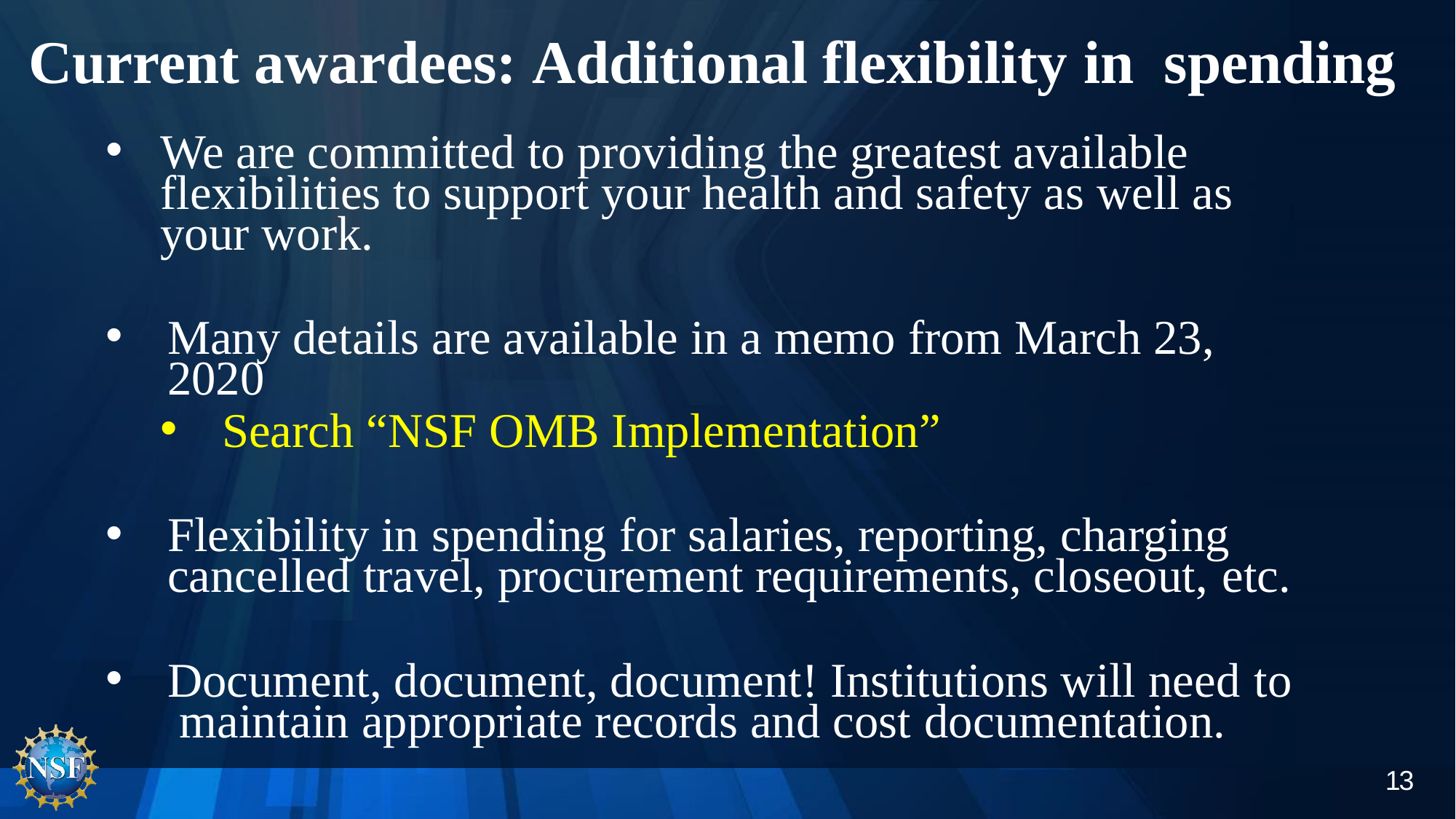

# Current awardees: Additional flexibility in  spending
We are committed to providing the greatest available flexibilities to support your health and safety as well as your work.

Many details are available in a memo from March 23, 2020
Search “NSF OMB Implementation”

Flexibility in spending for salaries, reporting, charging  cancelled travel, procurement requirements, closeout, etc.

Document, document, document! Institutions will need to  maintain appropriate records and cost documentation.
13